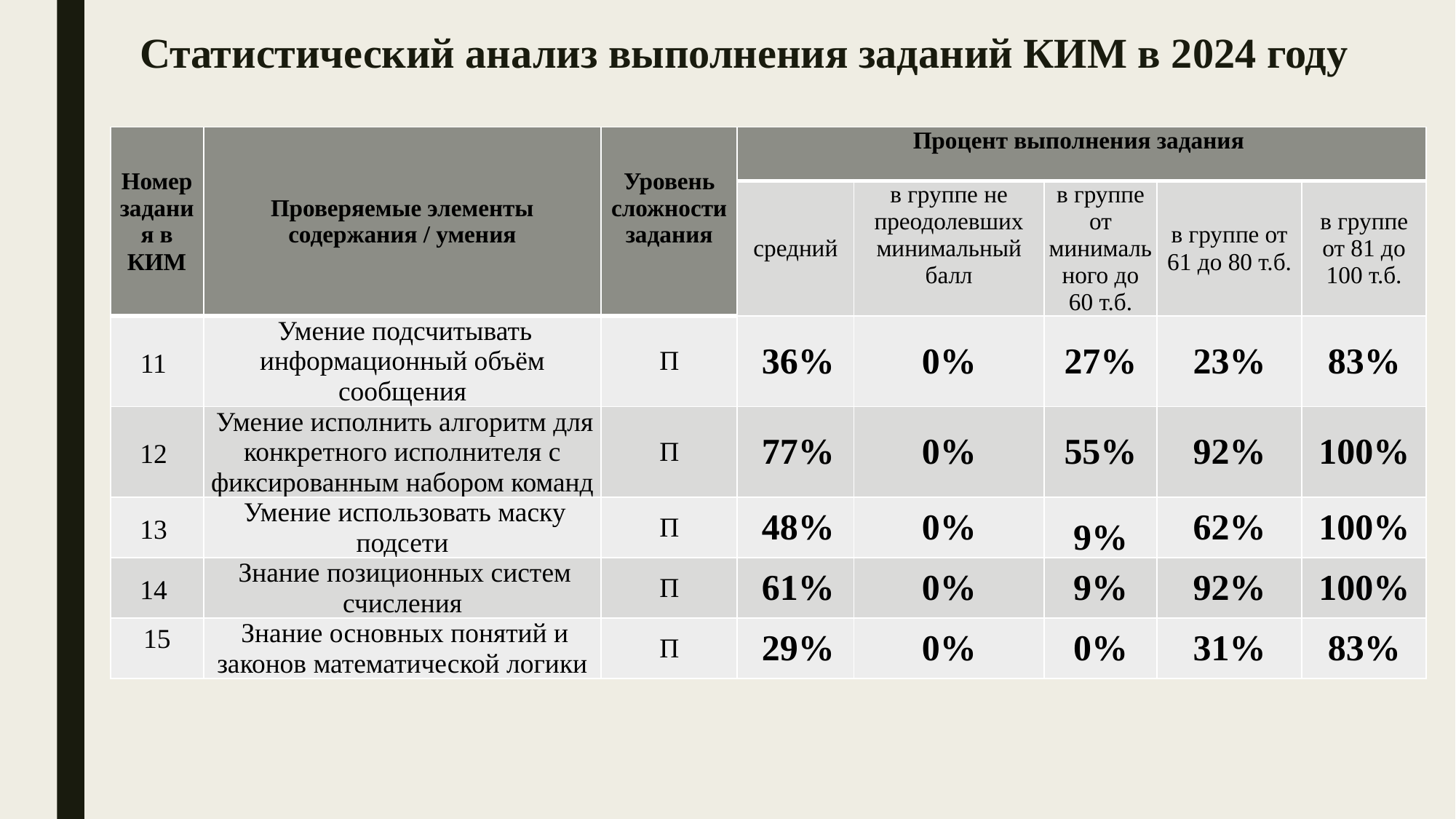

# Статистический анализ выполнения заданий КИМ в 2024 году
| Номер задания в КИМ | Проверяемые элементы содержания / умения | Уровень сложности задания | Процент выполнения задания |  |  |  |  |
| --- | --- | --- | --- | --- | --- | --- | --- |
|  |  |  | средний | в группе не преодолевших минимальный балл | в группе от минимального до 60 т.б. | в группе от 61 до 80 т.б. | в группе от 81 до 100 т.б. |
| 11 | Умение подсчитывать информационный объём сообщения | П | 36% | 0% | 27% | 23% | 83% |
| 12 | Умение исполнить алгоритм для конкретного исполнителя с фиксированным набором команд | П | 77% | 0% | 55% | 92% | 100% |
| 13 | Умение использовать маску подсети | П | 48% | 0% | 9% | 62% | 100% |
| 14 | Знание позиционных систем счисления | П | 61% | 0% | 9% | 92% | 100% |
| 15 | Знание основных понятий и законов математической логики | П | 29% | 0% | 0% | 31% | 83% |